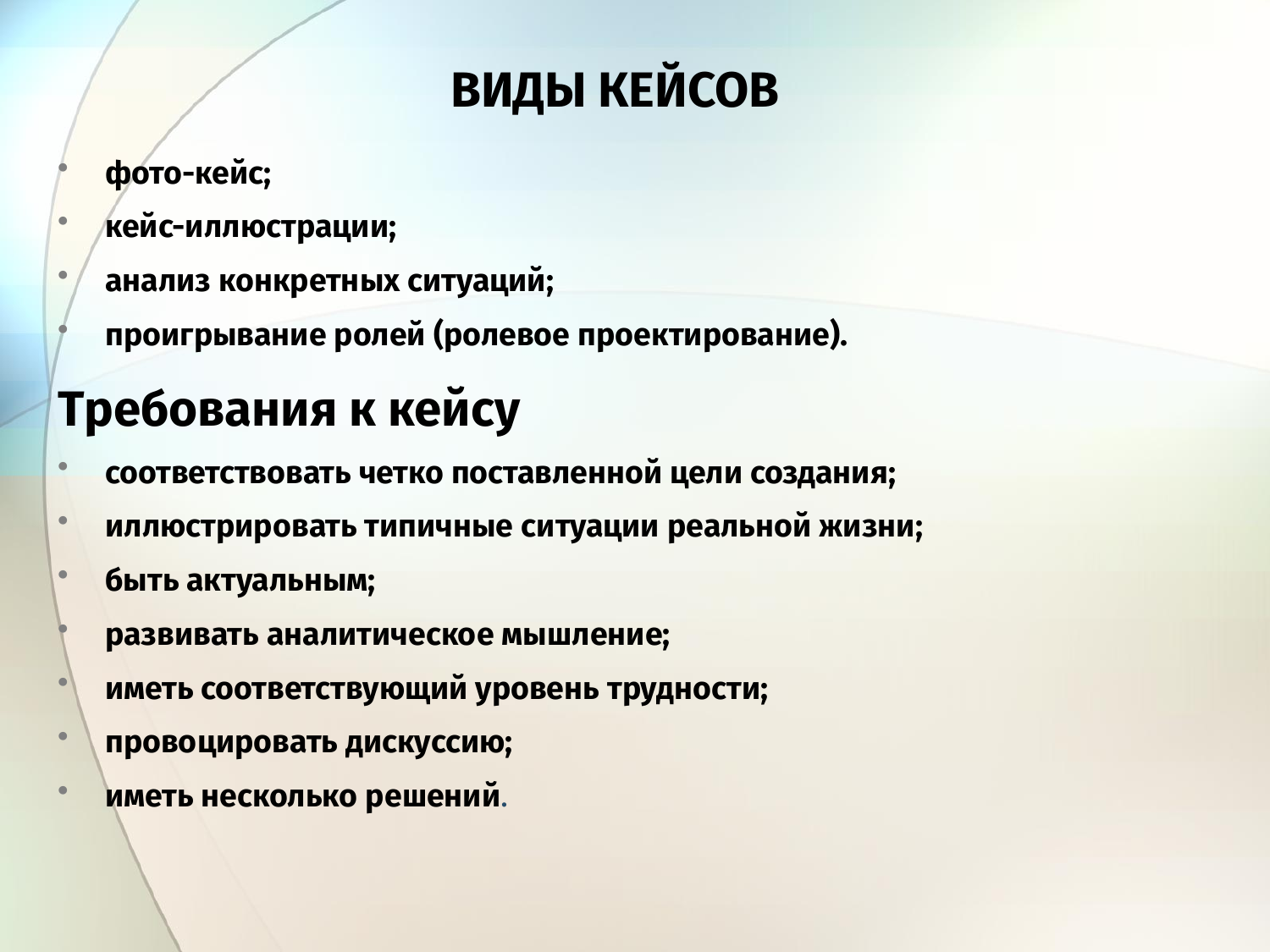

# ВИДЫ КЕЙСОВ
фото-кейс;
кейс-иллюстрации;
анализ конкретных ситуаций;
проигрывание ролей (ролевое проектирование).
Требования к кейсу
соответствовать четко поставленной цели создания;
иллюстрировать типичные ситуации реальной жизни;
быть актуальным;
развивать аналитическое мышление;
иметь соответствующий уровень трудности;
провоцировать дискуссию;
иметь несколько решений.